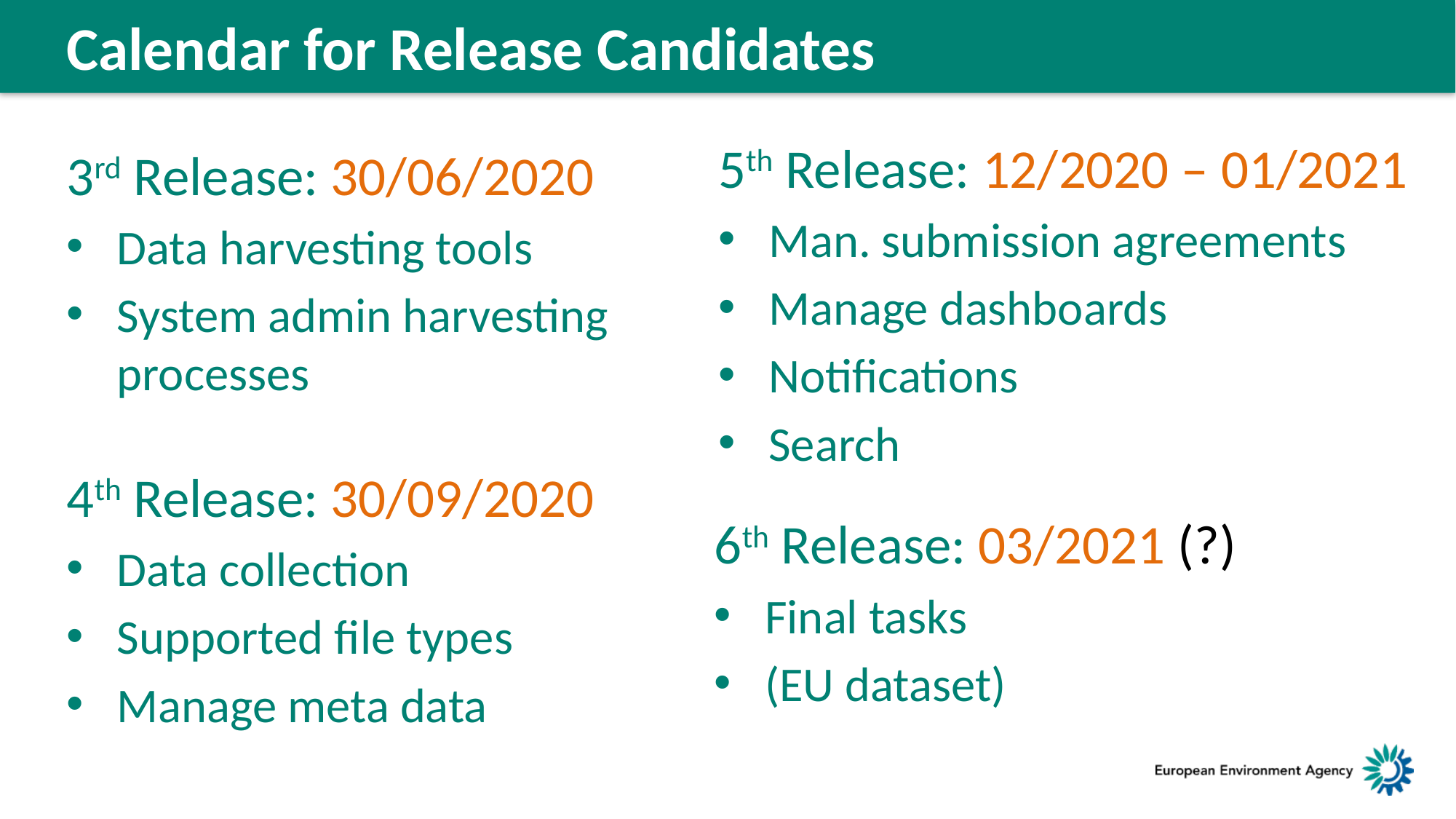

Calendar for Release Candidates
5th Release: 12/2020 – 01/2021
Man. submission agreements
Manage dashboards
Notifications
Search
3rd Release: 30/06/2020
Data harvesting tools
System admin harvesting processes
4th Release: 30/09/2020
Data collection
Supported file types
Manage meta data
6th Release: 03/2021 (?)
Final tasks
(EU dataset)